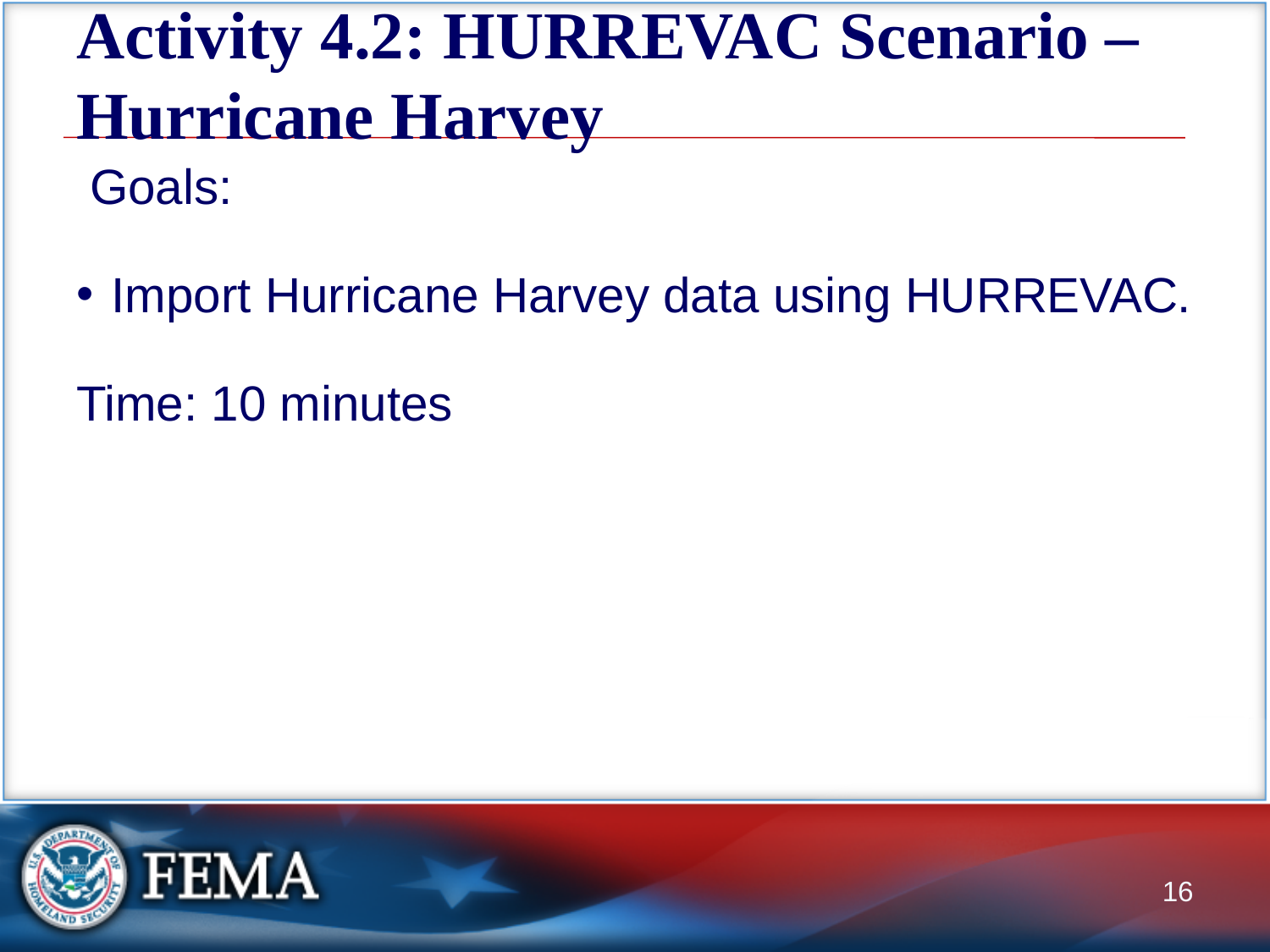

# Activity 4.2: HURREVAC Scenario – Hurricane Harvey
 Goals:
Import Hurricane Harvey data using HURREVAC.
Time: 10 minutes
16